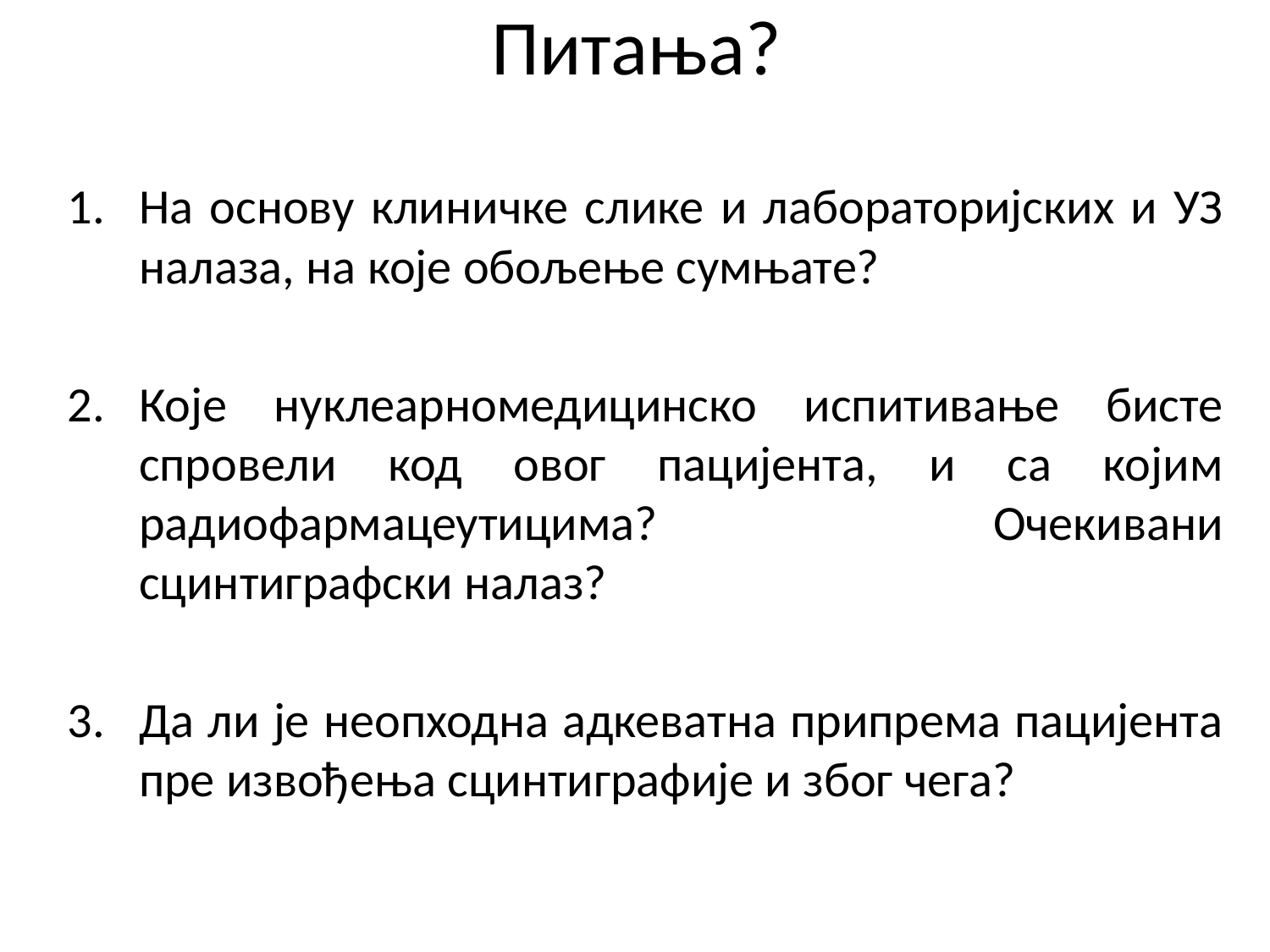

Питања?
На основу клиничке слике и лабораторијских и УЗ налаза, на које обољење сумњате?

Које нуклеарномедицинско испитивање бисте спровели код овог пацијента, и са којим радиофармацеутицима? Очекивани сцинтиграфски налаз?

Да ли je неопходна адкеватна припрема пацијента пре извођења сцинтиграфије и због чега?